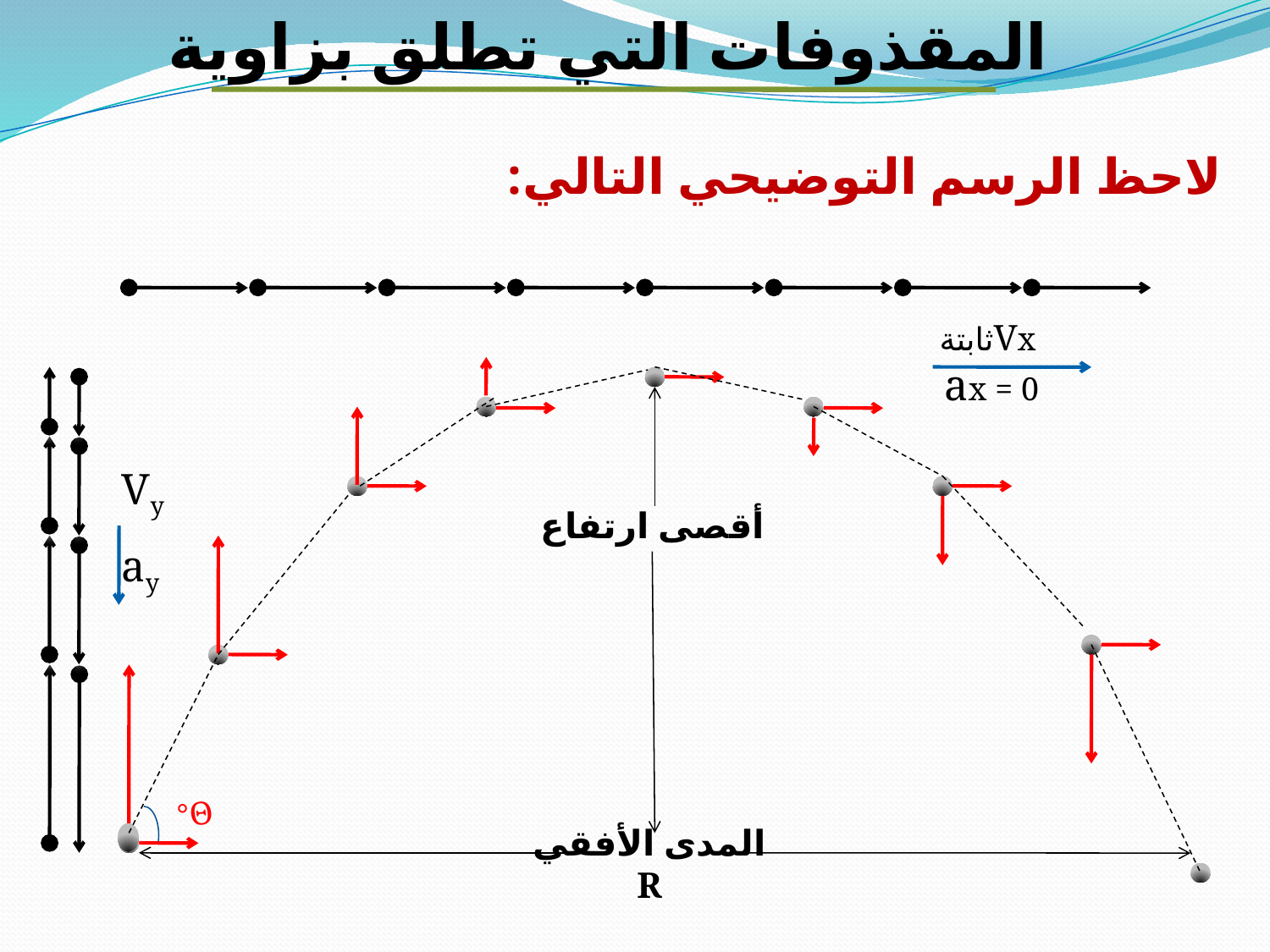

المقذوفات التي تطلق بزاوية
لاحظ الرسم التوضيحي التالي:
 Vxثابتة
ax = 0

أقصى ارتفاع

Vy

ay
Θ°

المدى الأفقي
R